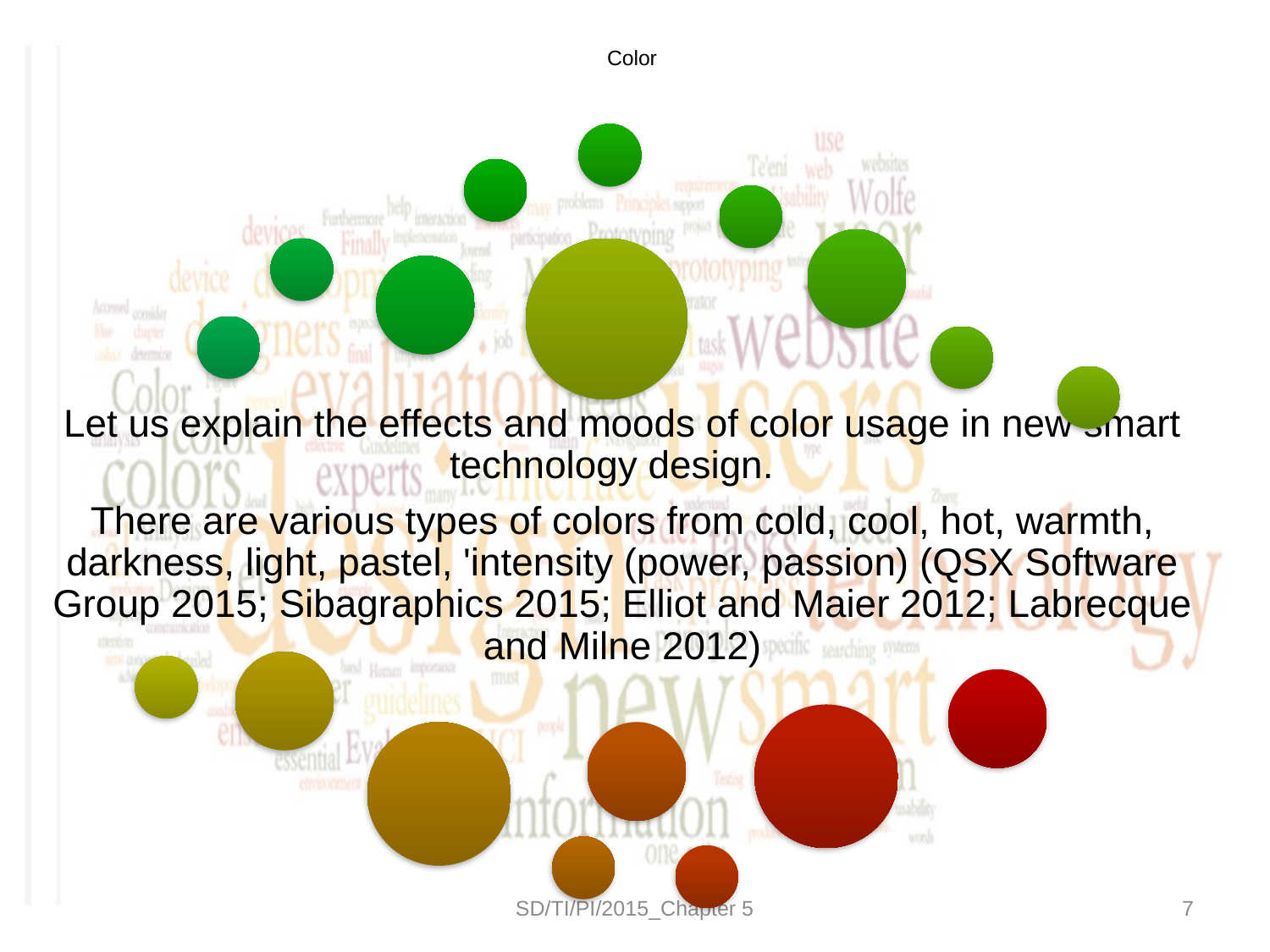

# Color
Let us explain the effects and moods of color usage in new smart technology design.
There are various types of colors from cold, cool, hot, warmth, darkness, light, pastel, 'intensity (power, passion) (QSX Software Group 2015; Sibagraphics 2015; Elliot and Maier 2012; Labrecque and Milne 2012)
SD/TI/PI/2015_Chapter 5
7